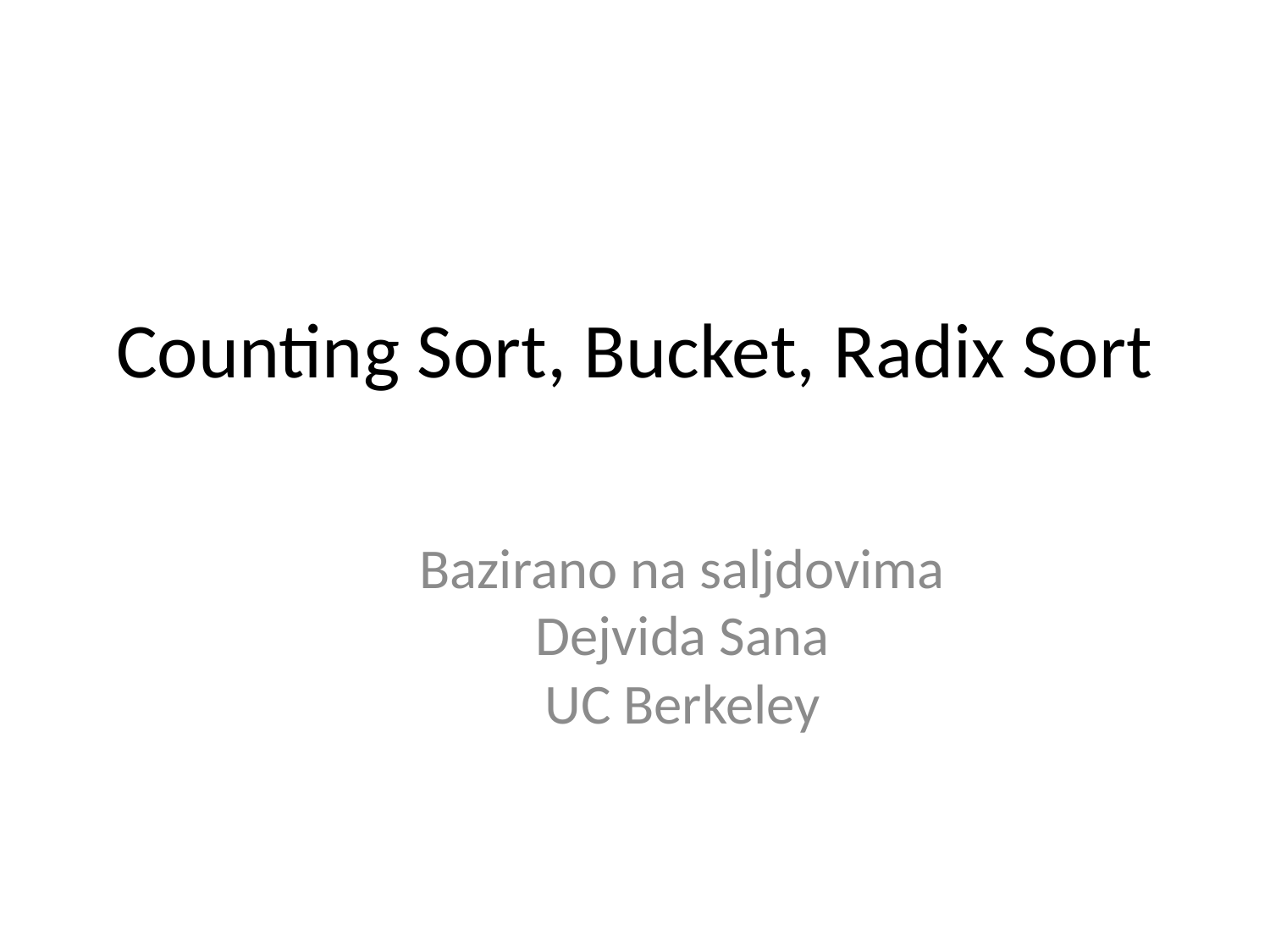

Counting Sort, Bucket, Radix Sort
Bazirano na saljdovima
Dejvida Sana
UC Berkeley